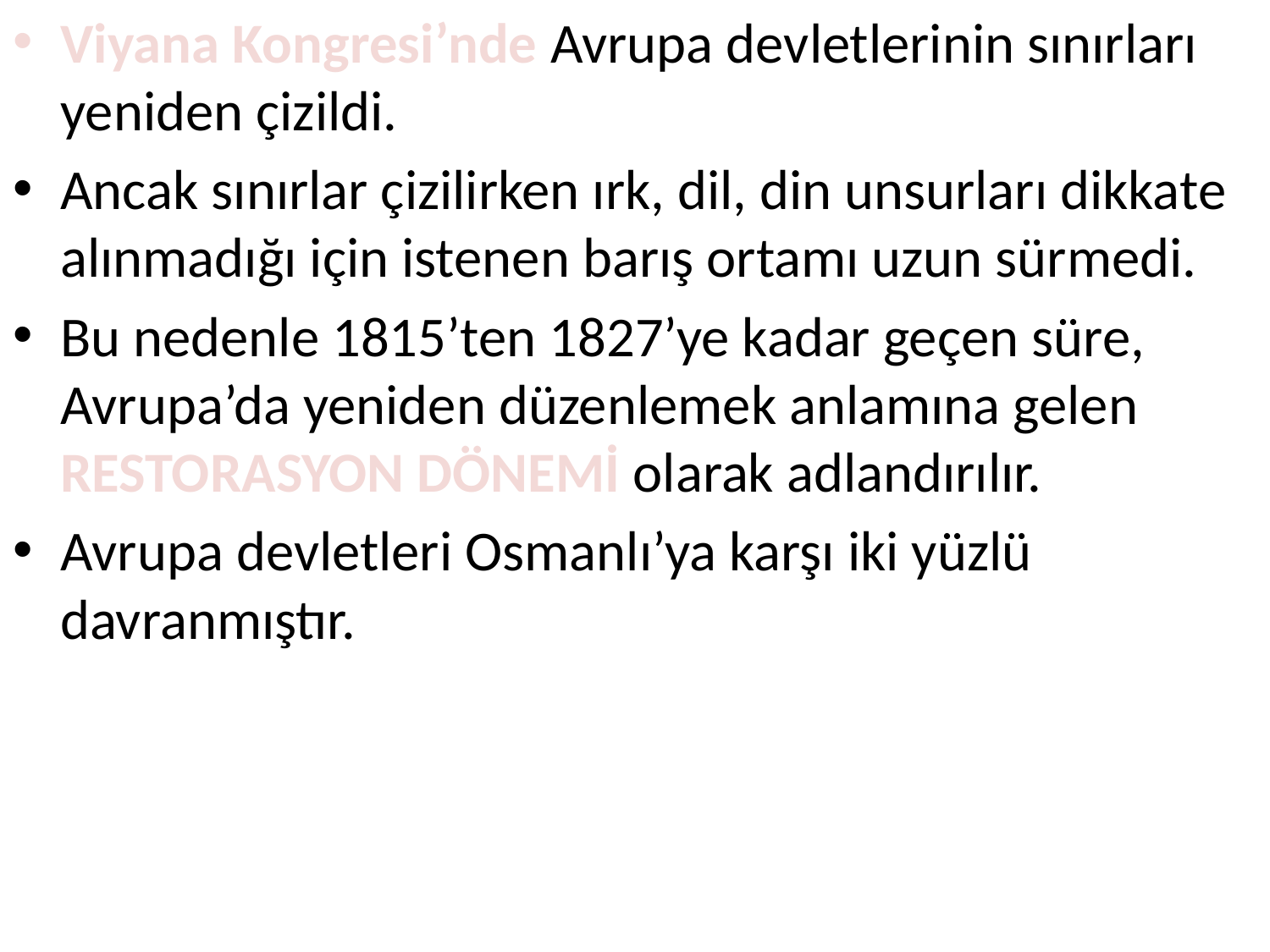

Viyana Kongresi’nde Avrupa devletlerinin sınırları yeniden çizildi.
Ancak sınırlar çizilirken ırk, dil, din unsurları dikkate alınmadığı için istenen barış ortamı uzun sürmedi.
Bu nedenle 1815’ten 1827’ye kadar geçen süre, Avrupa’da yeniden düzenlemek anlamına gelen RESTORASYON DÖNEMİ olarak adlandırılır.
Avrupa devletleri Osmanlı’ya karşı iki yüzlü davranmıştır.